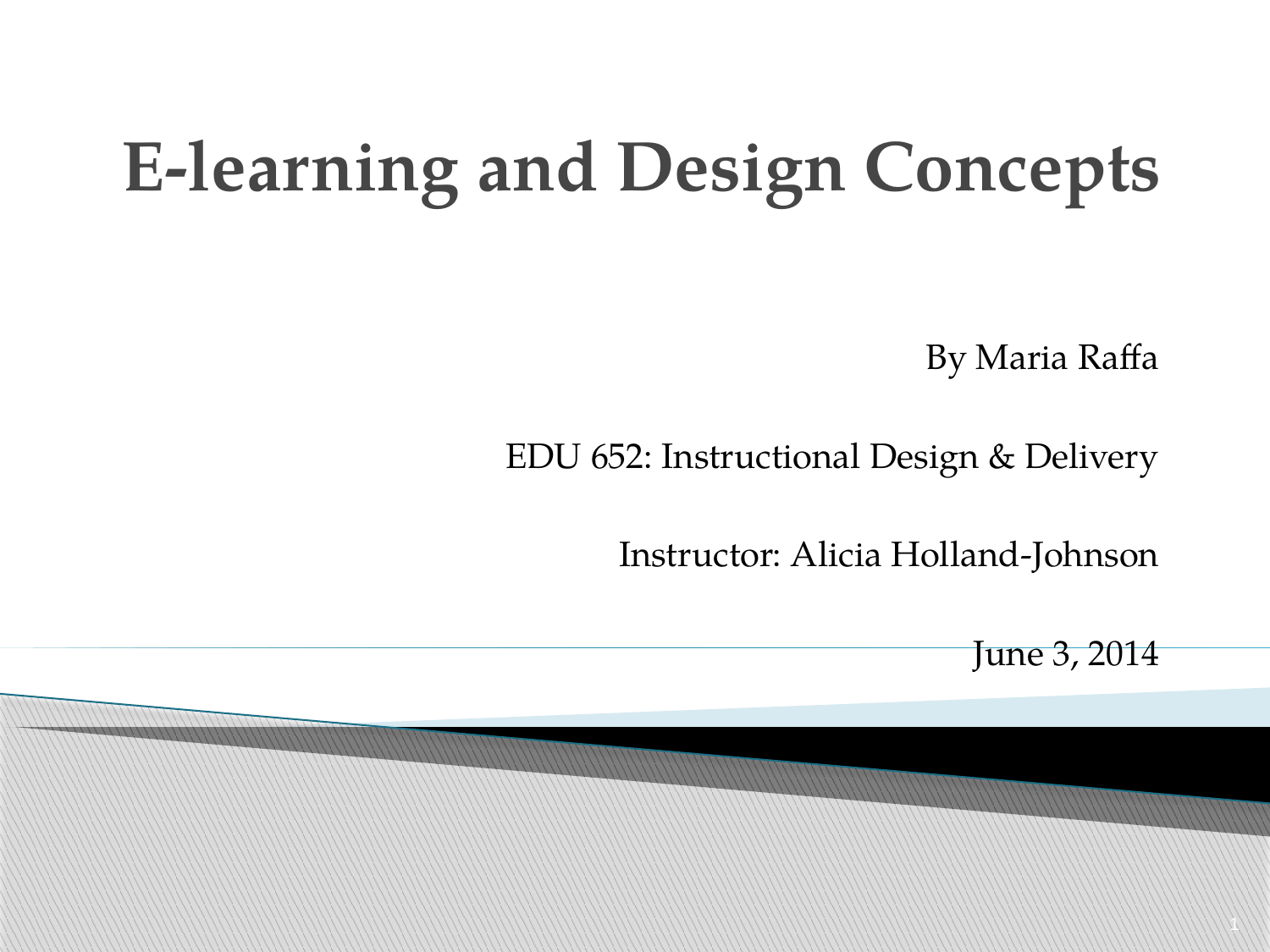

# E-learning and Design Concepts
By Maria Raffa

EDU 652: Instructional Design & Delivery

Instructor: Alicia Holland-Johnson

June 3, 2014
1